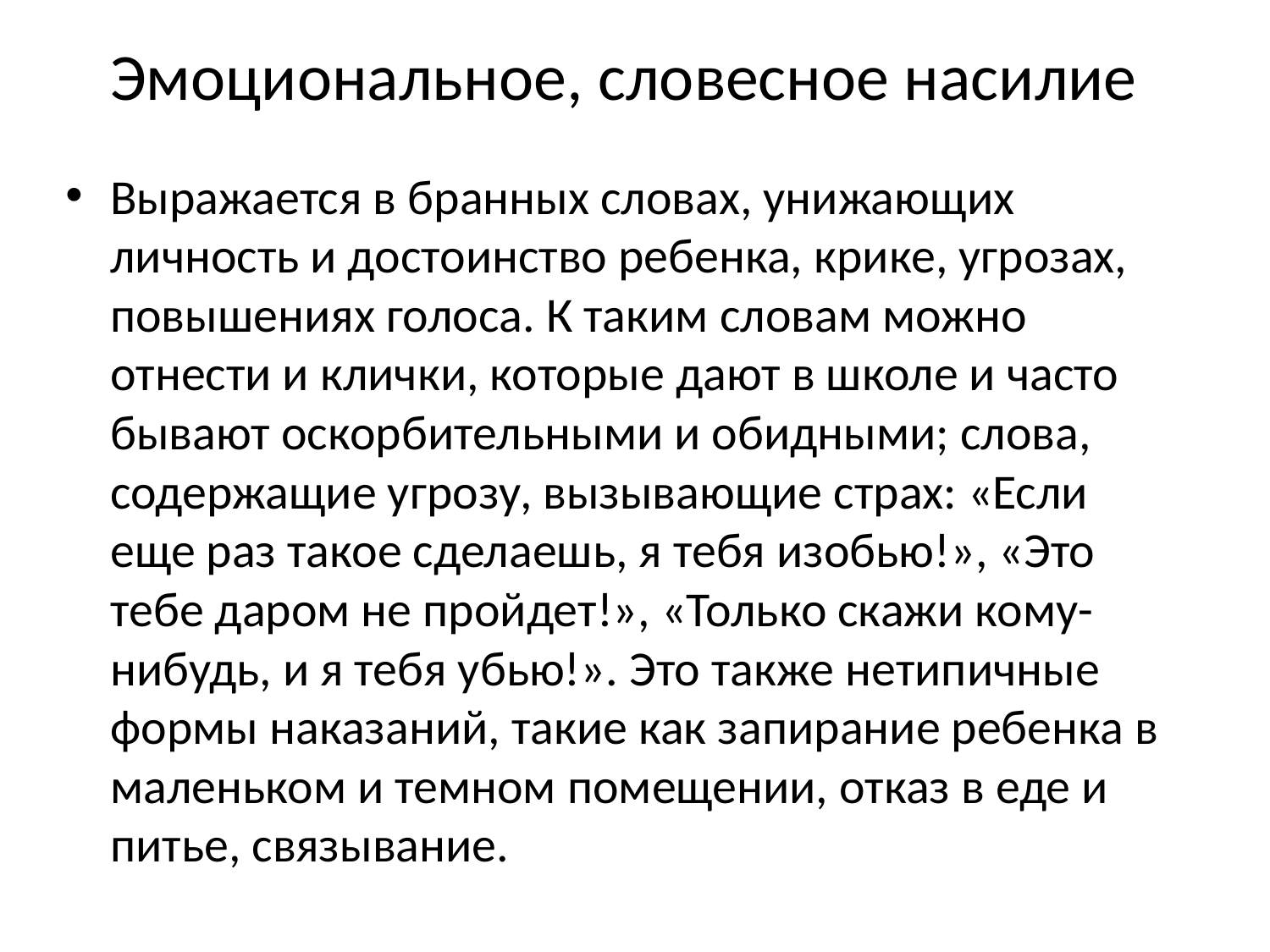

# Эмоциональное, словесное насилие
Выражается в бранных словах, унижающих личность и достоинство ребенка, крике, угрозах, повышениях голоса. К таким словам можно отнести и клички, которые дают в школе и часто бывают оскорбительными и обидными; слова, содержащие угрозу, вызывающие страх: «Если еще раз такое сделаешь, я тебя изобью!», «Это тебе даром не пройдет!», «Только скажи кому-нибудь, и я тебя убью!». Это также нетипичные формы наказаний, такие как запирание ребенка в маленьком и темном помещении, отказ в еде и питье, связывание.